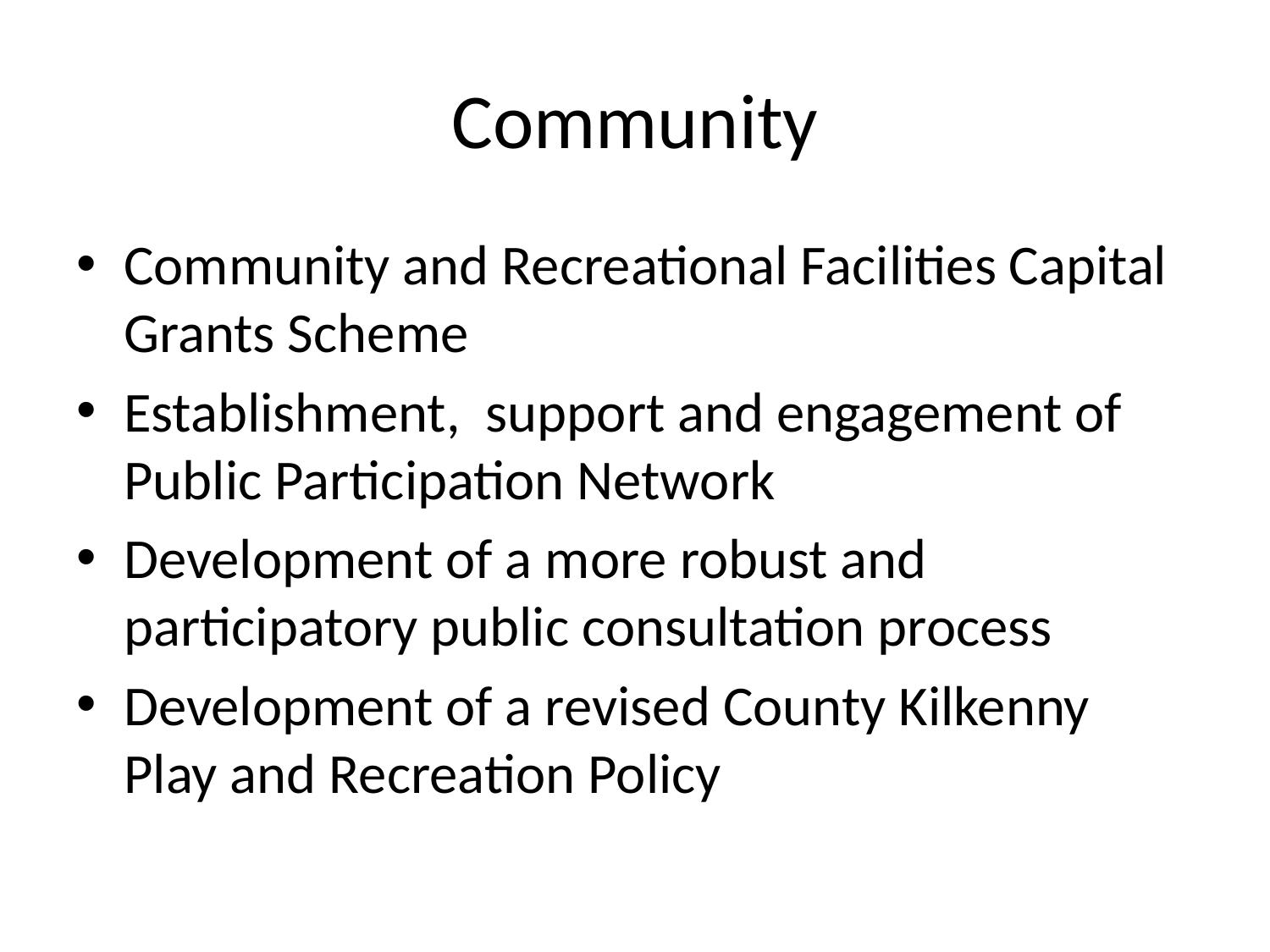

# Community
Community and Recreational Facilities Capital Grants Scheme
Establishment,  support and engagement of Public Participation Network
Development of a more robust and participatory public consultation process
Development of a revised County Kilkenny Play and Recreation Policy